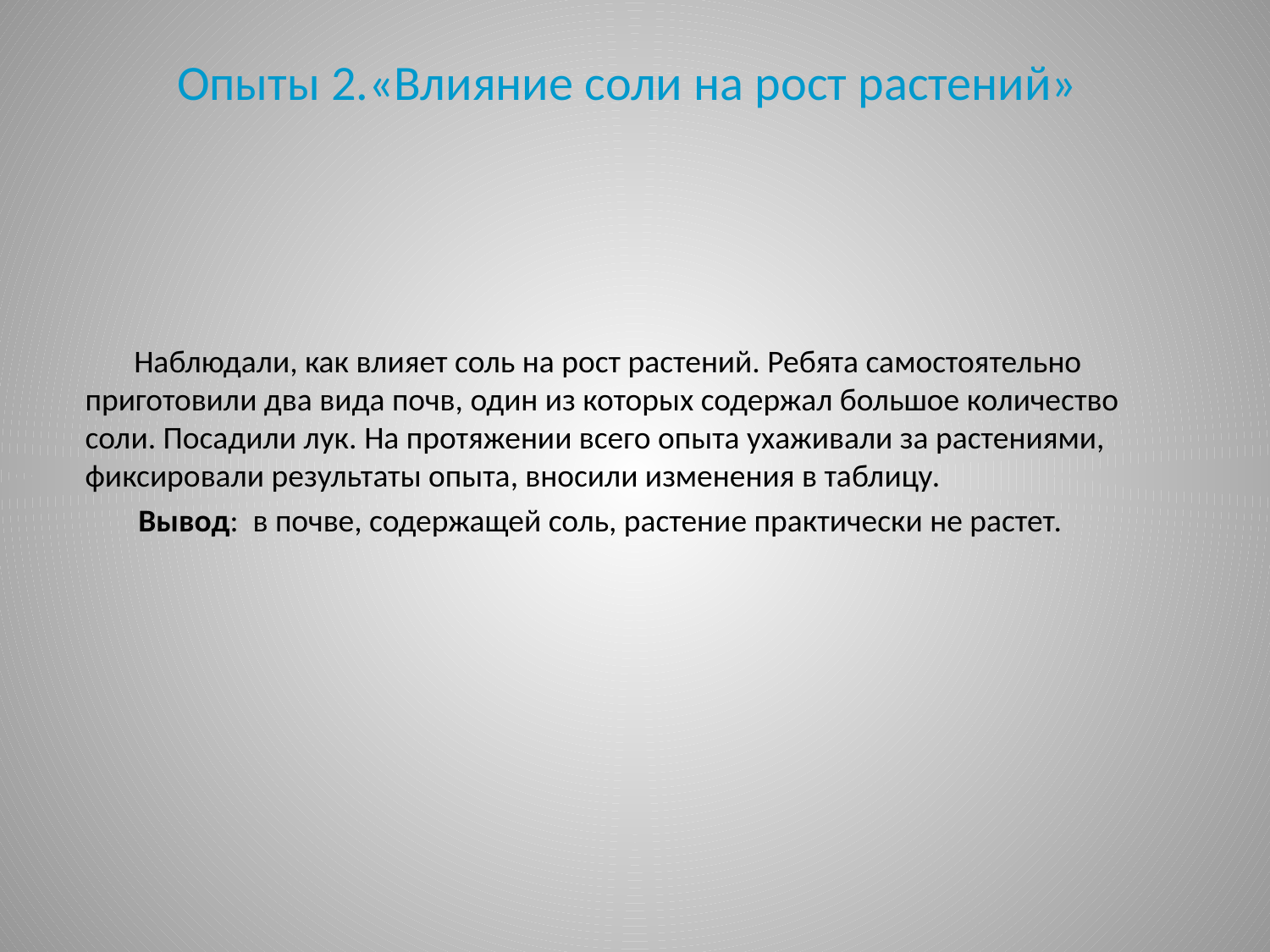

# Опыты 2.«Влияние соли на рост растений»

            Наблюдали, как влияет соль на рост растений. Ребята самостоятельно приготовили два вида почв, один из которых содержал большое количество соли. Посадили лук. На протяжении всего опыта ухаживали за растениями, фиксировали результаты опыта, вносили изменения в таблицу.
              Вывод:  в почве, содержащей соль, растение практически не растет.